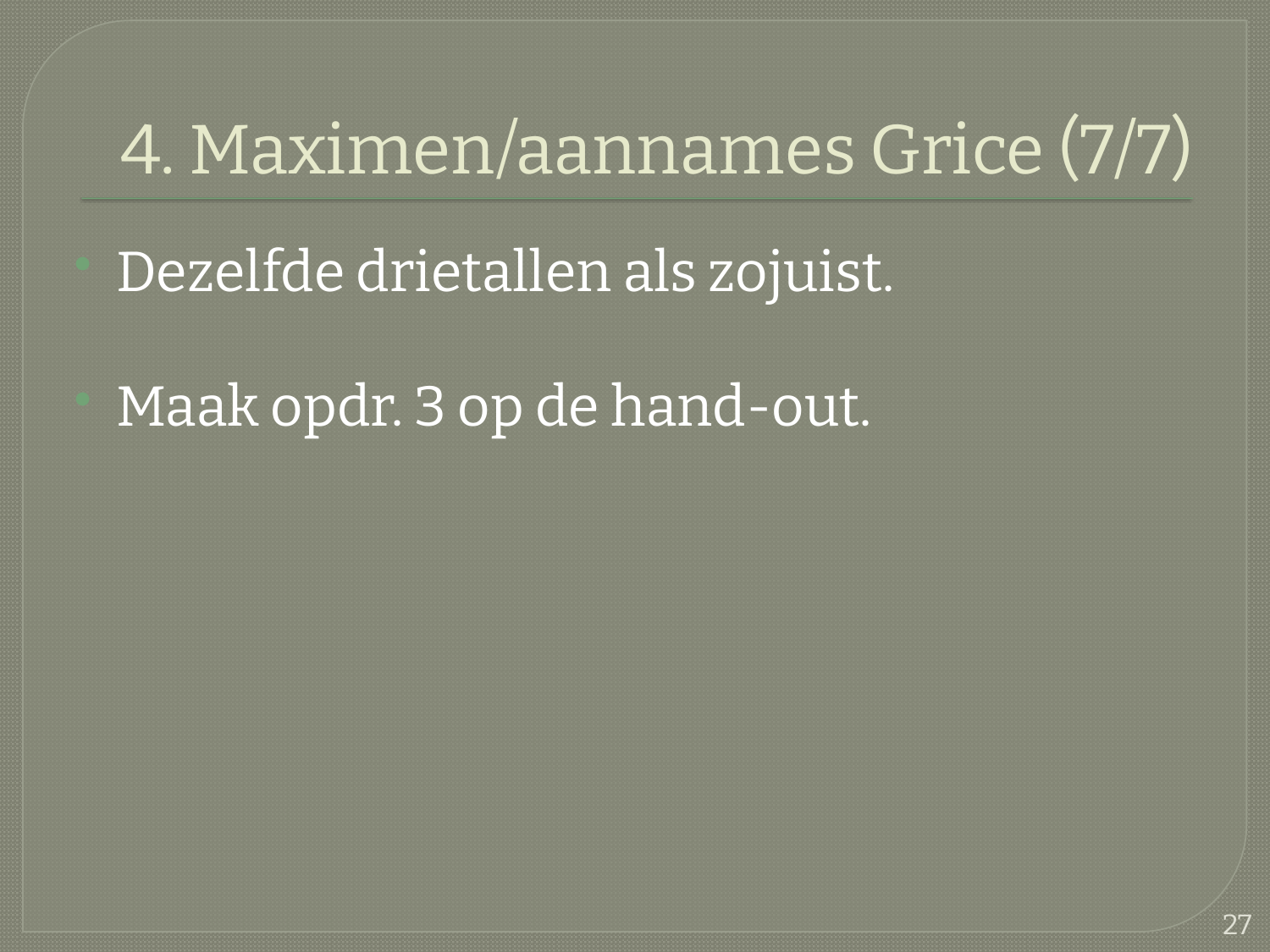

# 4. Maximen/aannames Grice (7/7)
Dezelfde drietallen als zojuist.

Maak opdr. 3 op de hand-out.
27